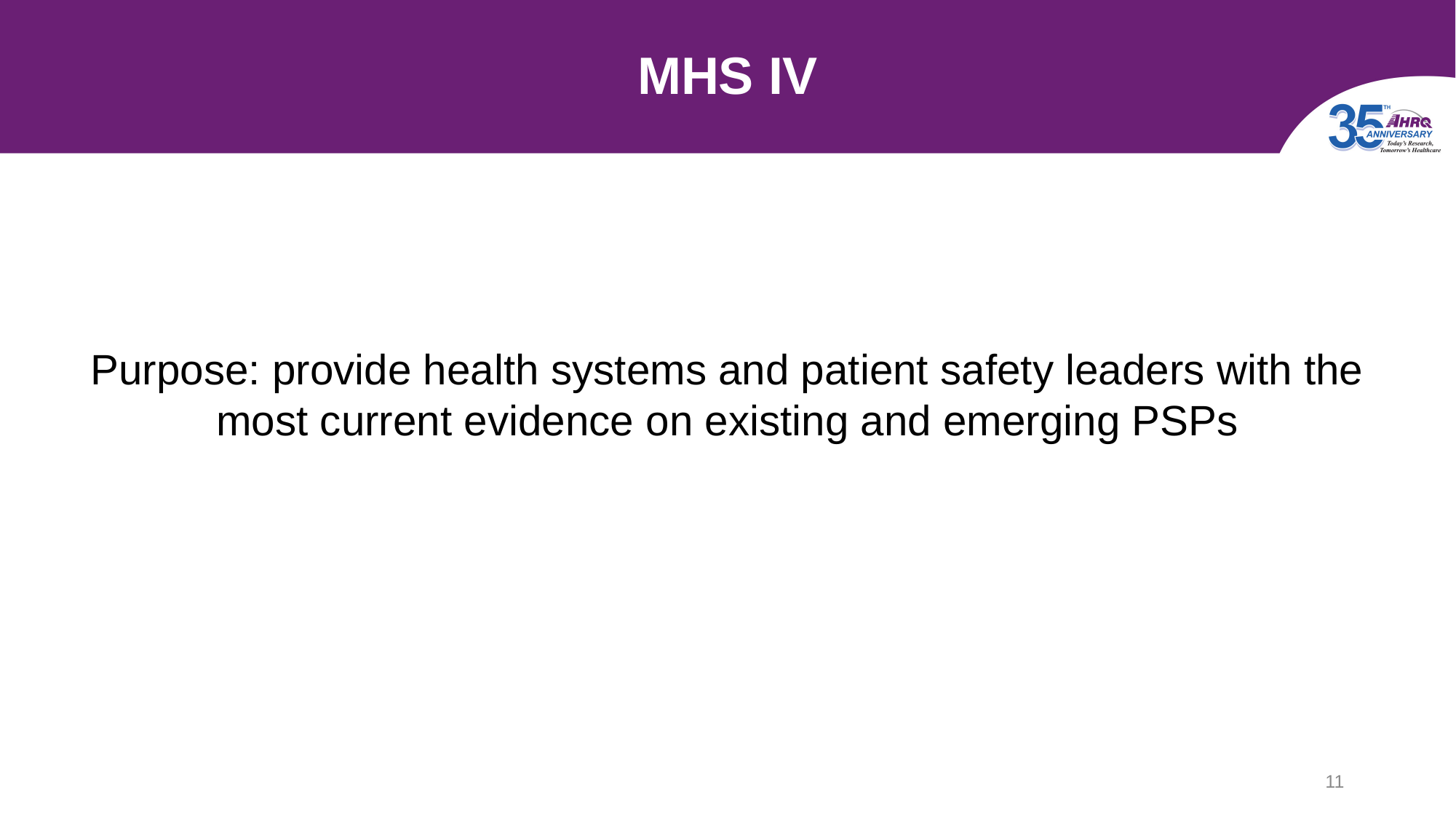

# MHS IV
Purpose: provide health systems and patient safety leaders with the most current evidence on existing and emerging PSPs

11